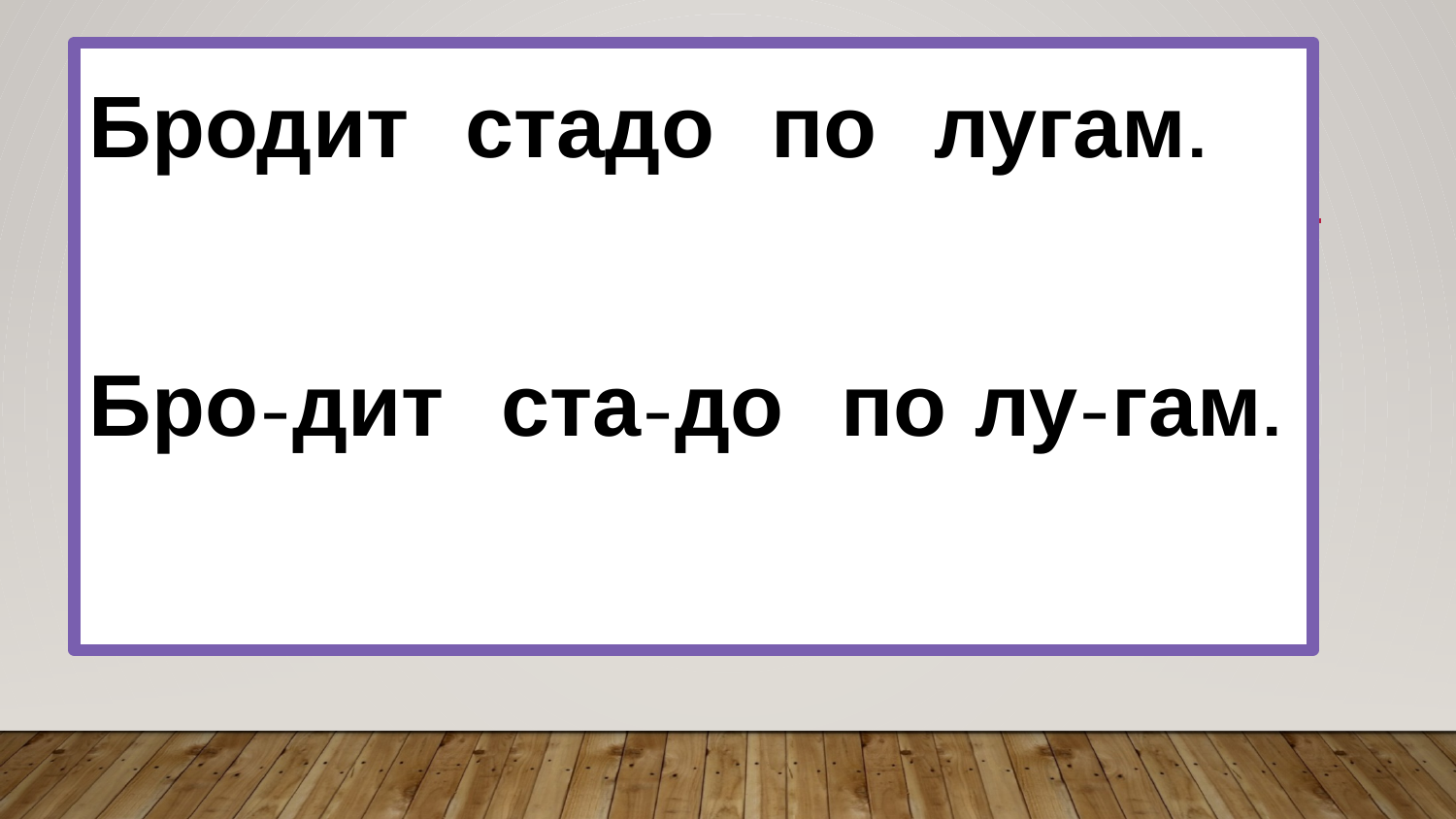

Бродит  стадо  по  лугам.

Бро-дит  ста-до  по лу-гам.